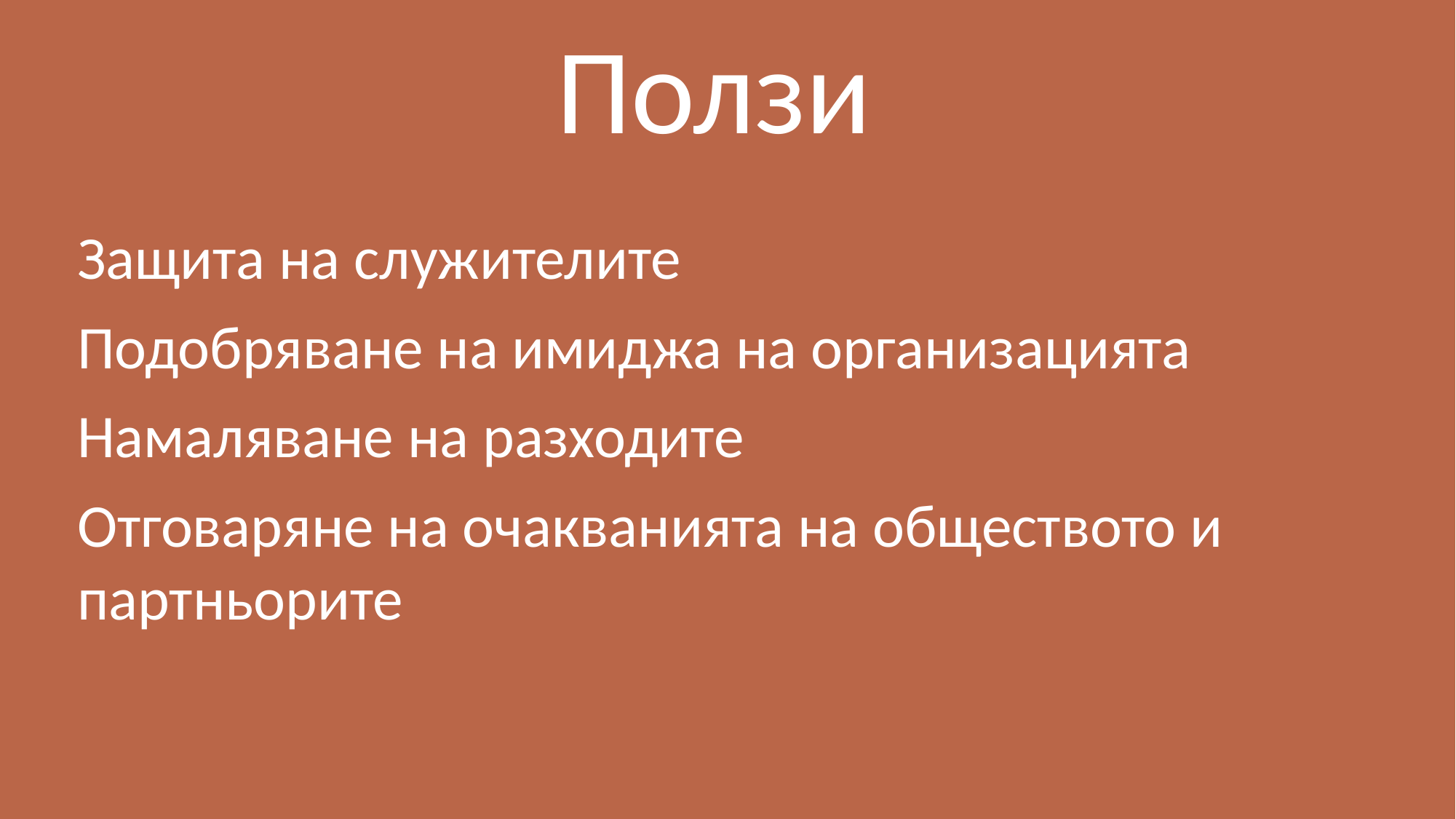

# Ползи
Защита на служителите

Подобряване на имиджа на организацията

Намаляване на разходите

Отговаряне на очакванията на обществото и партньорите